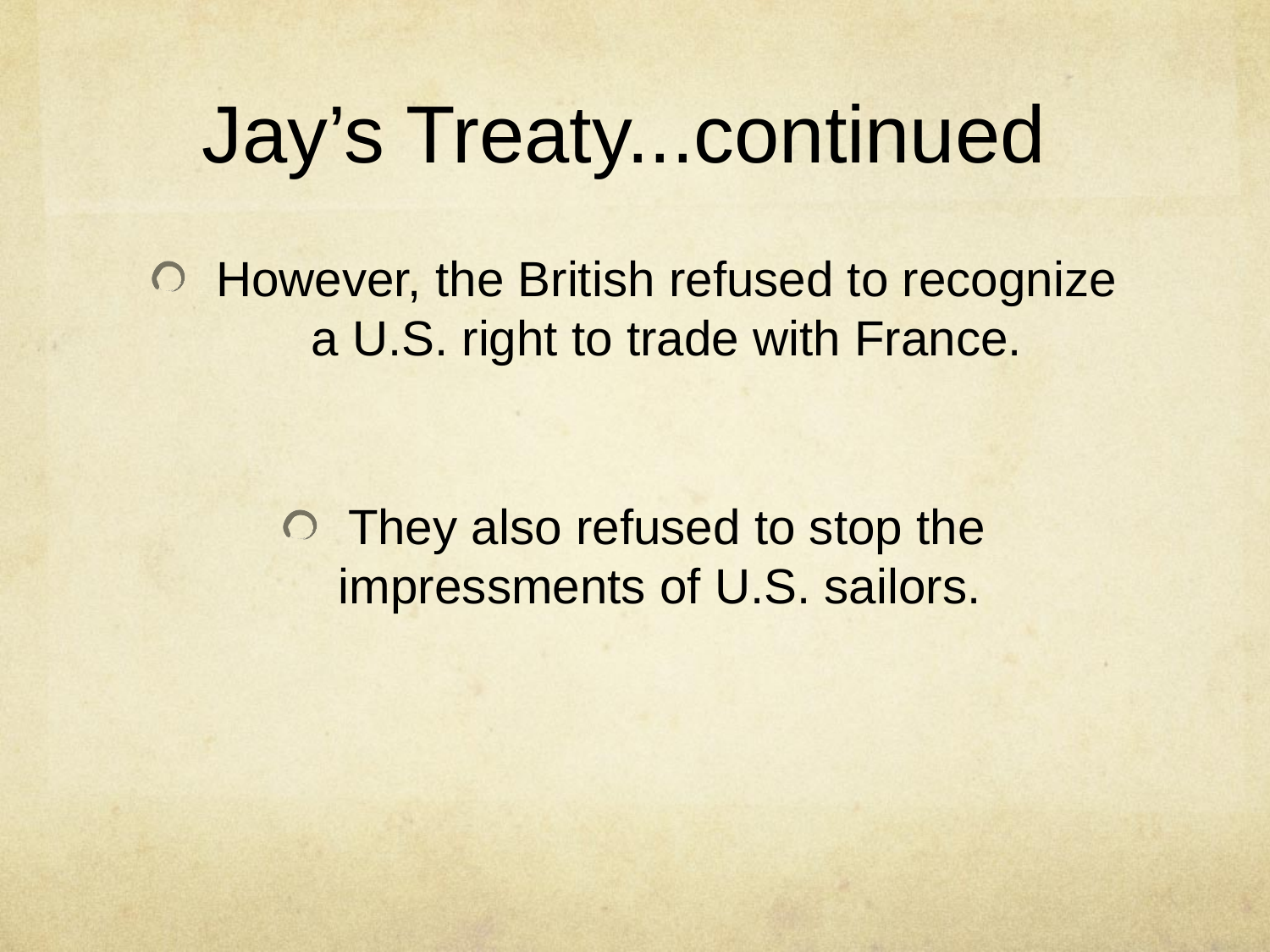

# Jay’s Treaty...continued
However, the British refused to recognize a U.S. right to trade with France.

They also refused to stop the impressments of U.S. sailors.